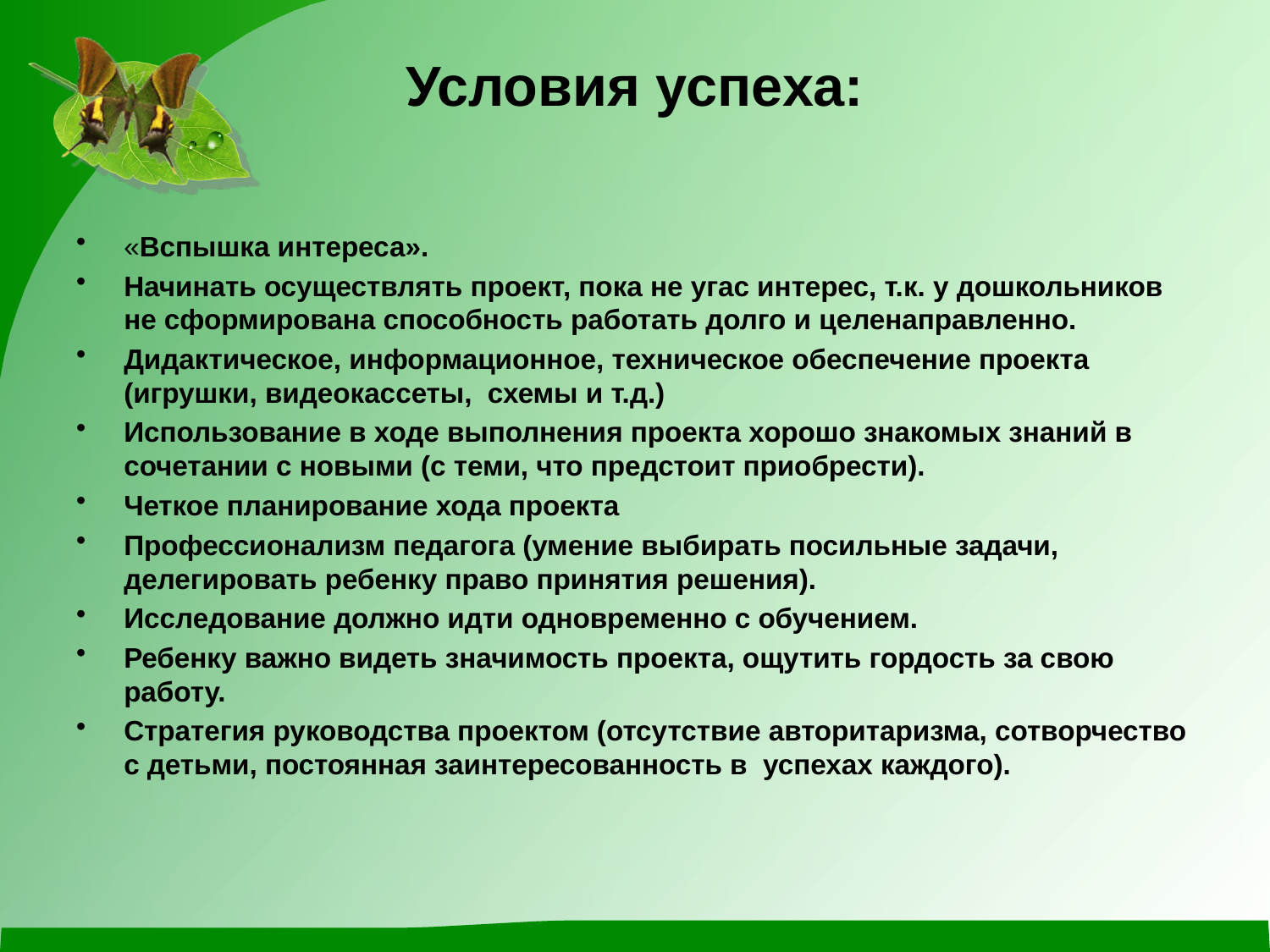

# Условия успеха:
«Вспышка интереса».
Начинать осуществлять проект, пока не угас интерес, т.к. у дошкольников не сформирована способность работать долго и целенаправленно.
Дидактическое, информационное, техническое обеспечение проекта (игрушки, видеокассеты,  схемы и т.д.)
Использование в ходе выполнения проекта хорошо знакомых знаний в сочетании с новыми (с теми, что предстоит приобрести).
Четкое планирование хода проекта
Профессионализм педагога (умение выбирать посильные задачи, делегировать ребенку право принятия решения).
Исследование должно идти одновременно с обучением.
Ребенку важно видеть значимость проекта, ощутить гордость за свою работу.
Стратегия руководства проектом (отсутствие авторитаризма, сотворчество с детьми, постоянная заинтересованность в  успехах каждого).